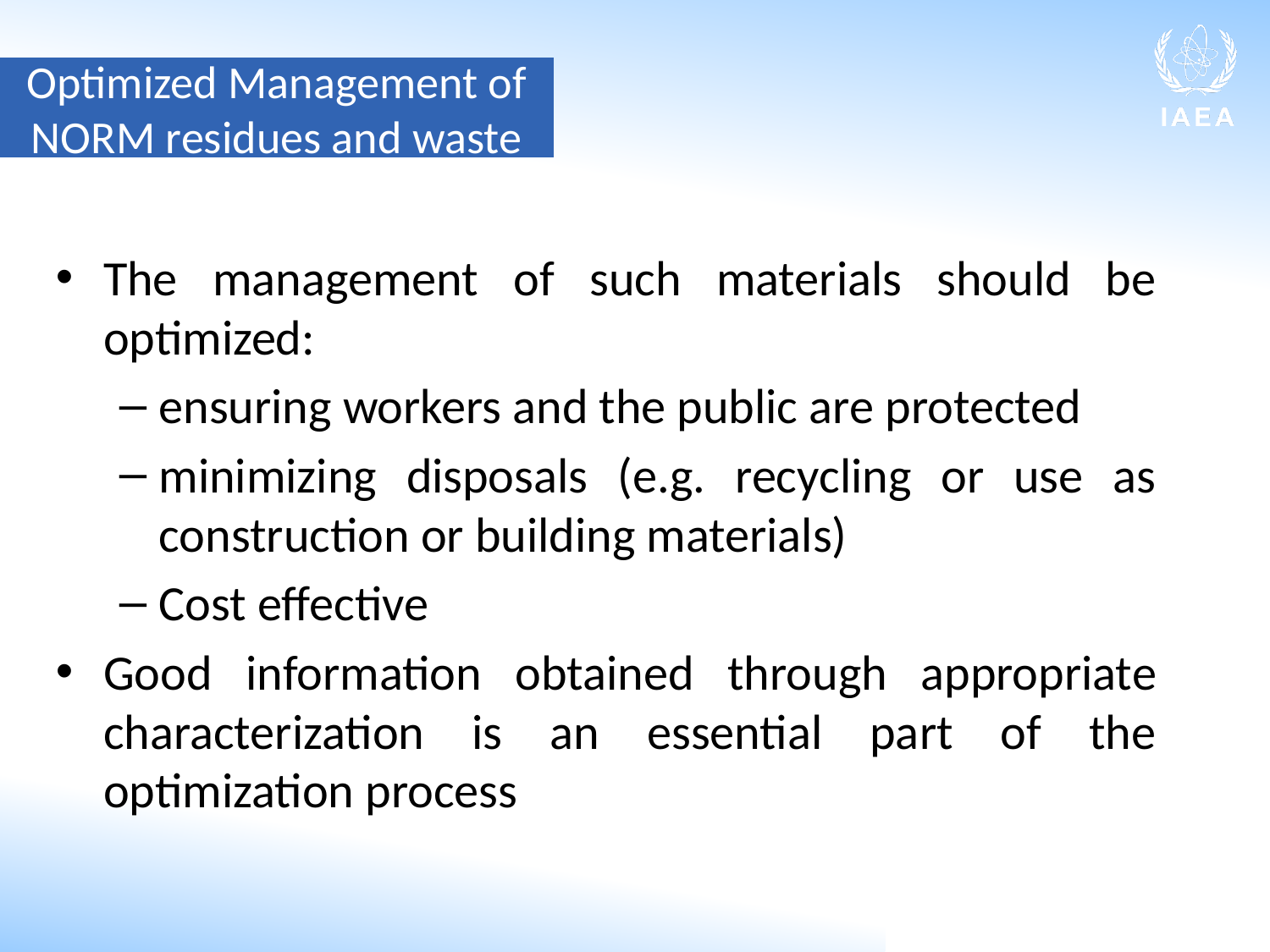

Optimized Management of NORM residues and waste
The management of such materials should be optimized:
ensuring workers and the public are protected
minimizing disposals (e.g. recycling or use as construction or building materials)
Cost effective
Good information obtained through appropriate characterization is an essential part of the optimization process